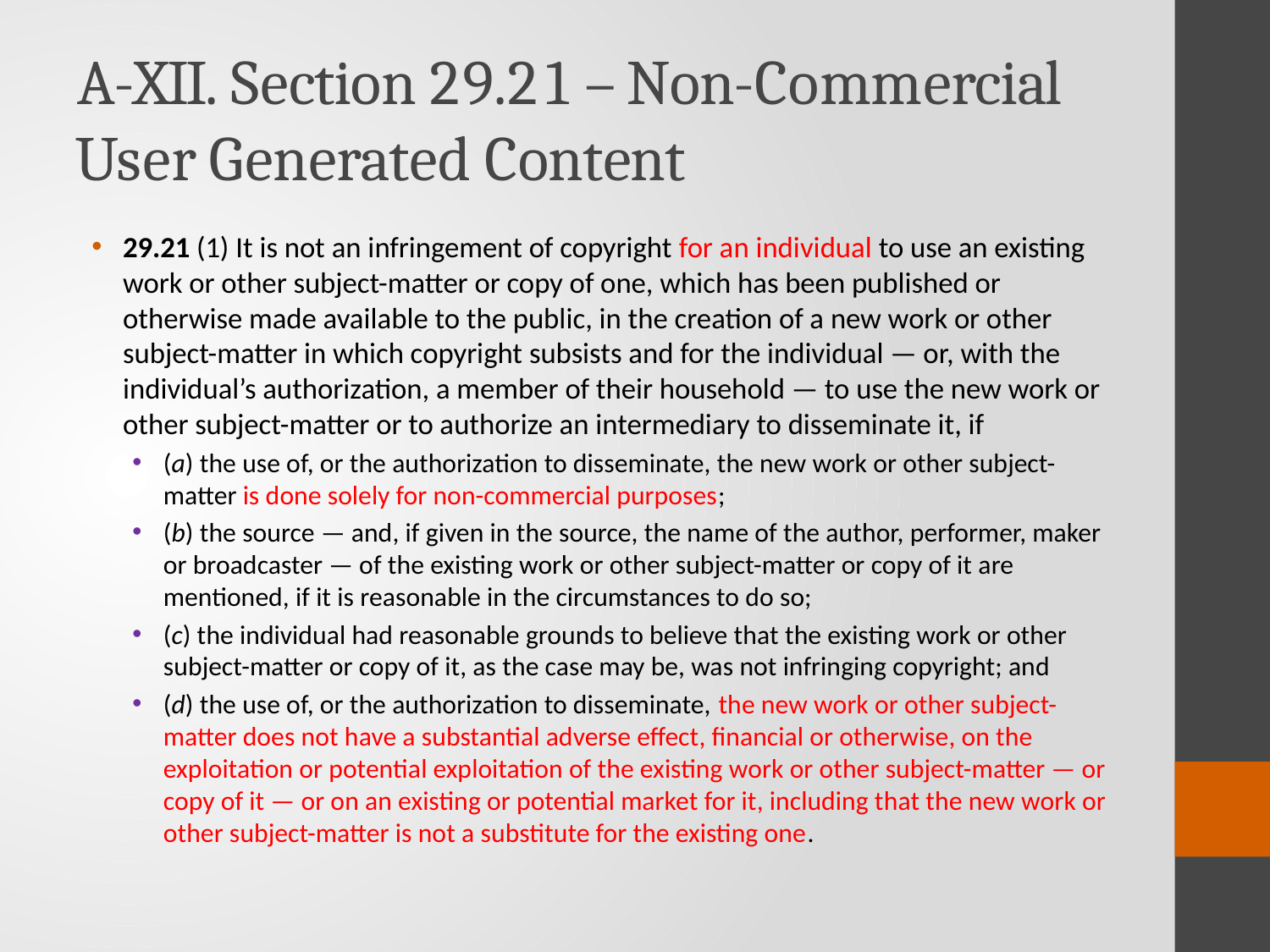

# A-XII. Section 29.21 – Non-Commercial User Generated Content
29.21 (1) It is not an infringement of copyright for an individual to use an existing work or other subject-matter or copy of one, which has been published or otherwise made available to the public, in the creation of a new work or other subject-matter in which copyright subsists and for the individual — or, with the individual’s authorization, a member of their household — to use the new work or other subject-matter or to authorize an intermediary to disseminate it, if
(a) the use of, or the authorization to disseminate, the new work or other subject-matter is done solely for non-commercial purposes;
(b) the source — and, if given in the source, the name of the author, performer, maker or broadcaster — of the existing work or other subject-matter or copy of it are mentioned, if it is reasonable in the circumstances to do so;
(c) the individual had reasonable grounds to believe that the existing work or other subject-matter or copy of it, as the case may be, was not infringing copyright; and
(d) the use of, or the authorization to disseminate, the new work or other subject-matter does not have a substantial adverse effect, financial or otherwise, on the exploitation or potential exploitation of the existing work or other subject-matter — or copy of it — or on an existing or potential market for it, including that the new work or other subject-matter is not a substitute for the existing one.